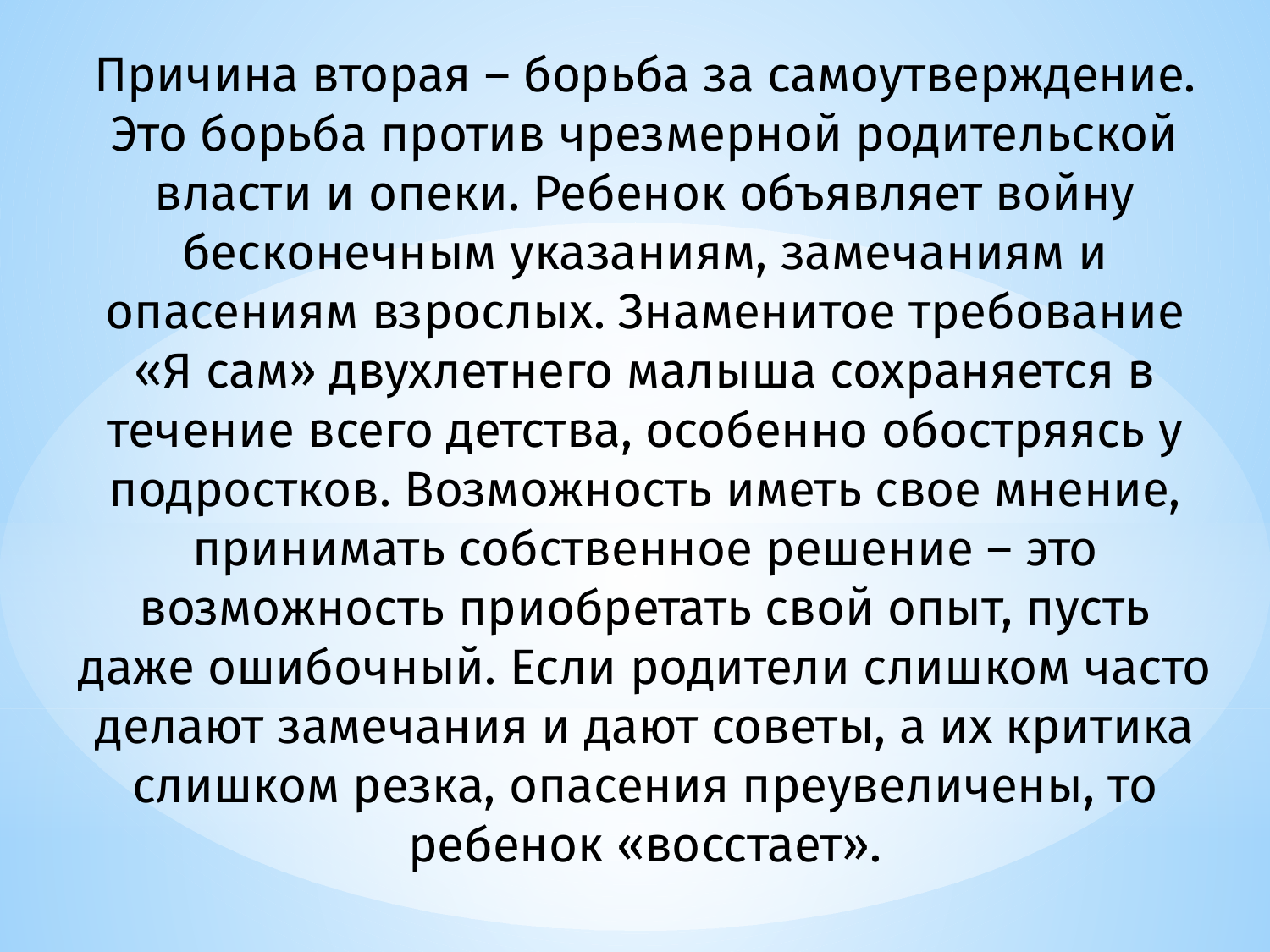

Причина вторая – борьба за самоутверждение. Это борьба против чрезмерной родительской власти и опеки. Ребенок объявляет войну бесконечным указаниям, замечаниям и опасениям взрослых. Знаменитое требование «Я сам» двухлетнего малыша сохраняется в течение всего детства, особенно обостряясь у подростков. Возможность иметь свое мнение, принимать собственное решение – это возможность приобретать свой опыт, пусть даже ошибочный. Если родители слишком часто делают замечания и дают советы, а их критика слишком резка, опасения преувеличены, то ребенок «восстает».